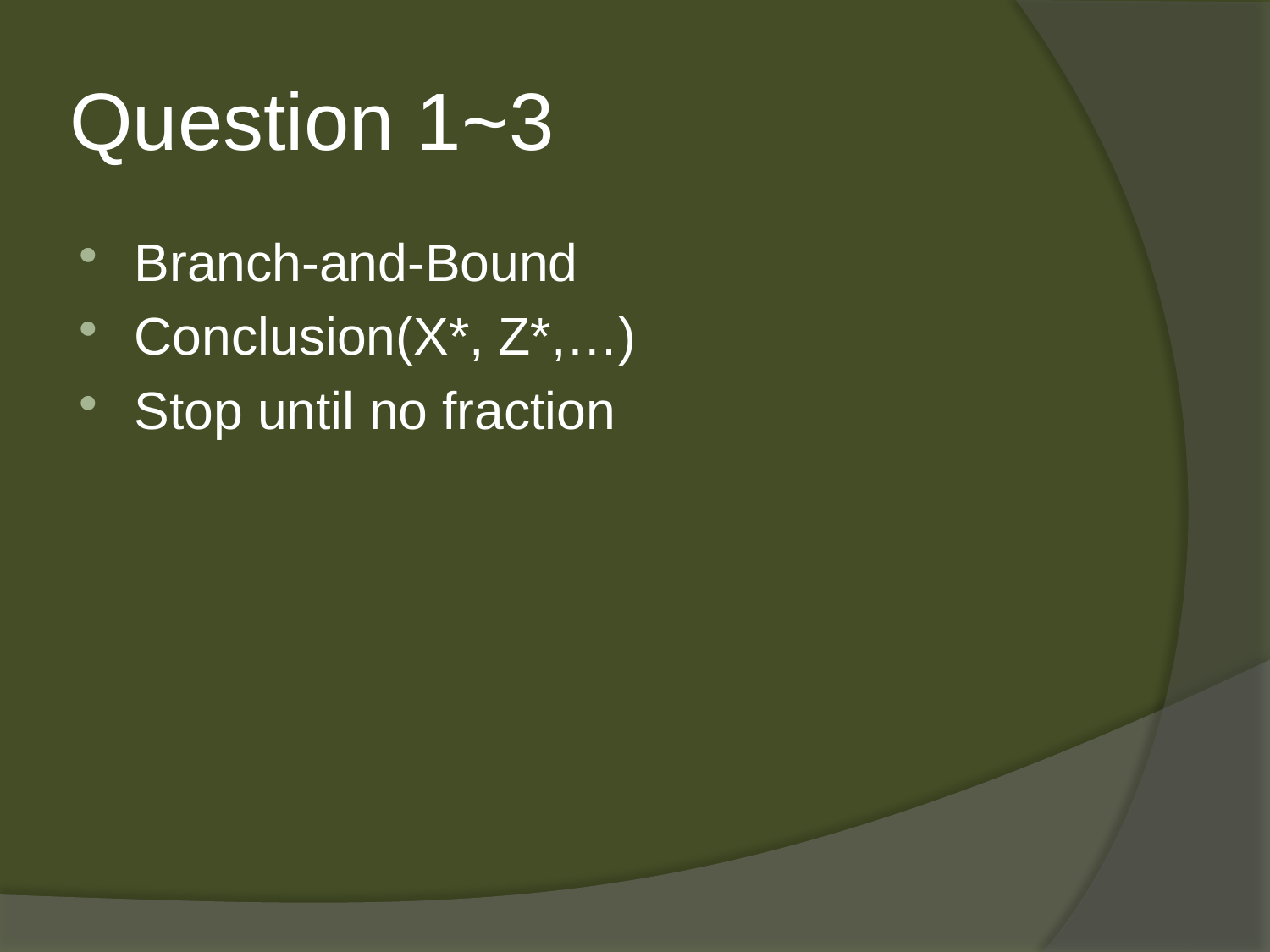

# Question 1~3
Branch-and-Bound
Conclusion(X*, Z*,…)
Stop until no fraction